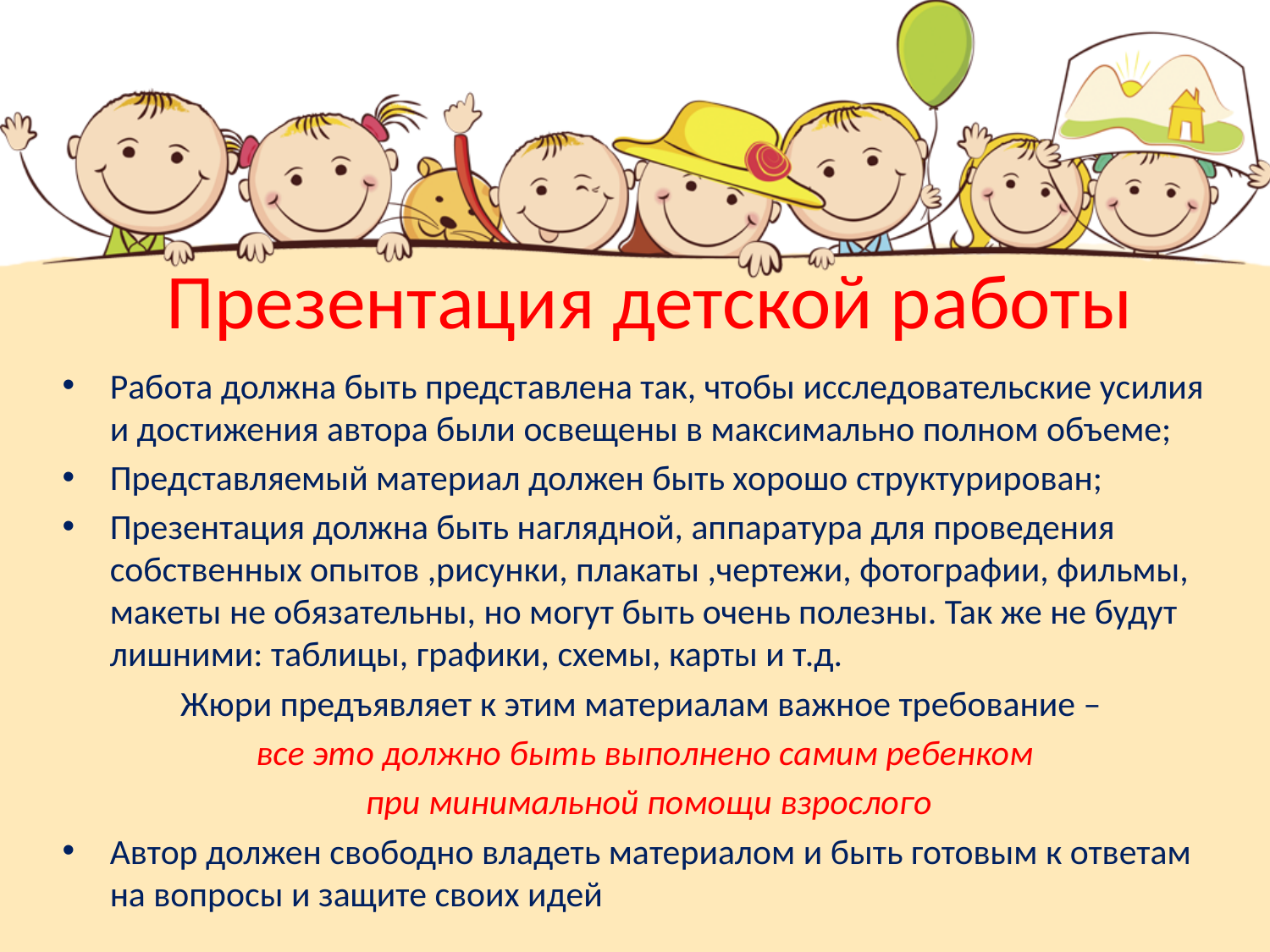

# Презентация детской работы
Работа должна быть представлена так, чтобы исследовательские усилия и достижения автора были освещены в максимально полном объеме;
Представляемый материал должен быть хорошо структурирован;
Презентация должна быть наглядной, аппаратура для проведения собственных опытов ,рисунки, плакаты ,чертежи, фотографии, фильмы, макеты не обязательны, но могут быть очень полезны. Так же не будут лишними: таблицы, графики, схемы, карты и т.д.
Жюри предъявляет к этим материалам важное требование –
все это должно быть выполнено самим ребенком
 при минимальной помощи взрослого
Автор должен свободно владеть материалом и быть готовым к ответам на вопросы и защите своих идей